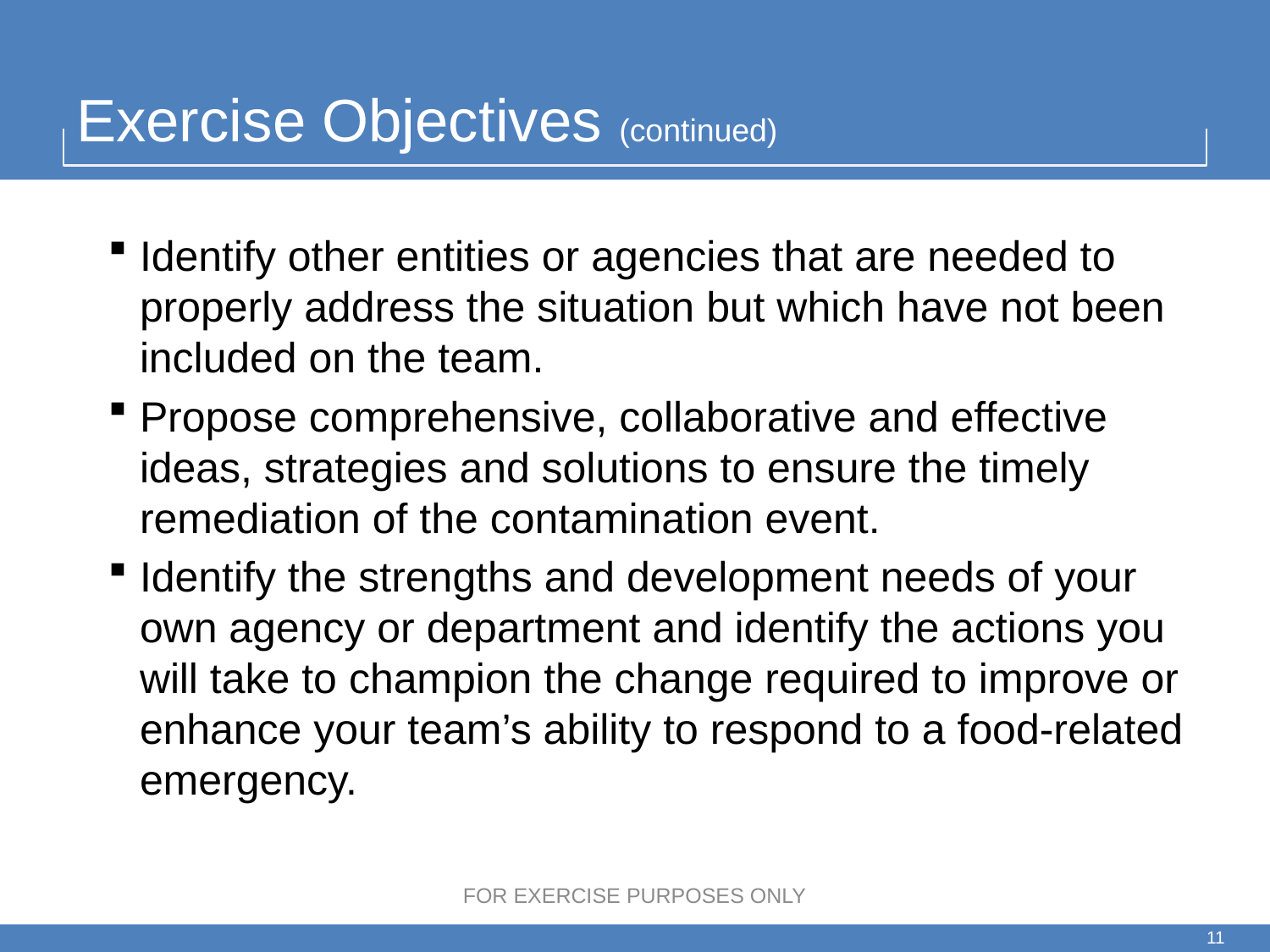

# Exercise Objectives (continued)
Identify other entities or agencies that are needed to properly address the situation but which have not been included on the team.
Propose comprehensive, collaborative and effective ideas, strategies and solutions to ensure the timely remediation of the contamination event.
Identify the strengths and development needs of your own agency or department and identify the actions you will take to champion the change required to improve or enhance your team’s ability to respond to a food-related emergency.
FOR EXERCISE PURPOSES ONLY